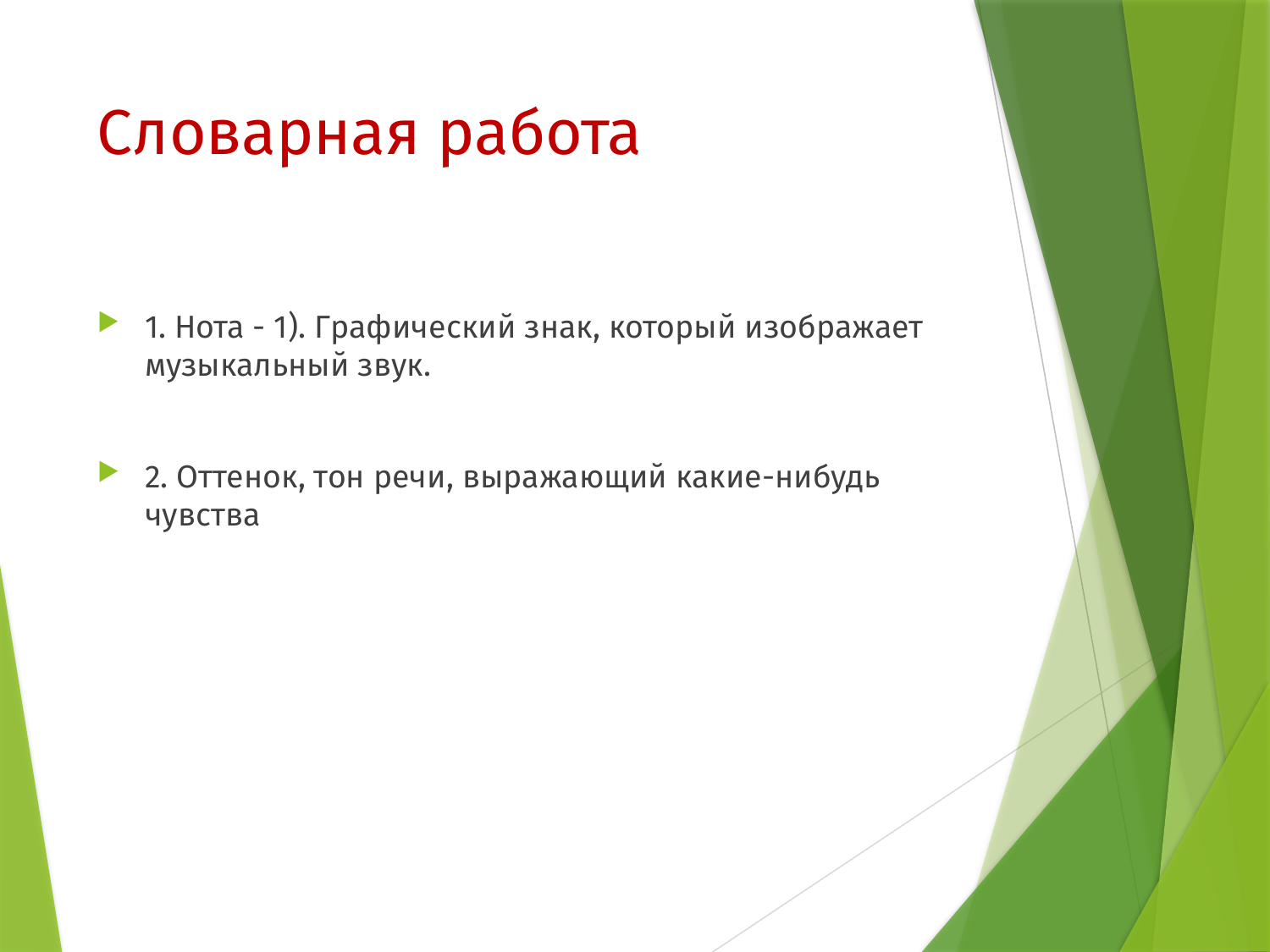

# Словарная работа
1. Нота - 1). Графический знак, который изображает музыкальный звук.

2. Оттенок, тон речи, выражающий какие-нибудь чувства